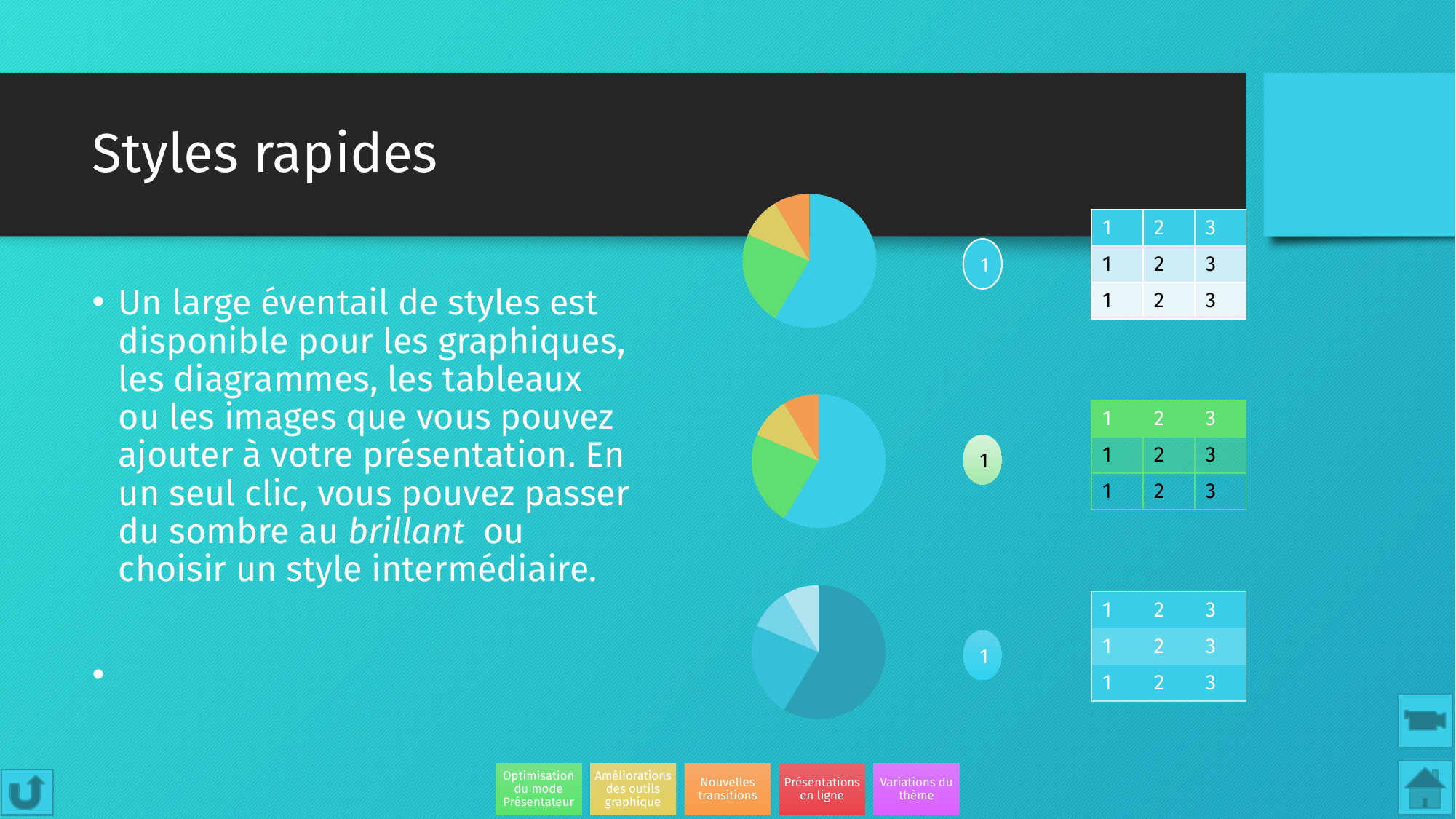

# Styles rapides
1
2
3

### Chart

| Category | Ventes |
|---|---|
| 1er trim. | 8.2 |
| 2e trim. | 3.2 |
| 3e trim. | 1.4 |
| 4e trim. | 1.2 |
| 1 | 2 | 3 |
| --- | --- | --- |
| 1 | 2 | 3 |
| 1 | 2 | 3 |
Un large éventail de styles est disponible pour les graphiques, les diagrammes, les tableaux ou les images que vous pouvez ajouter à votre présentation. En un seul clic, vous pouvez passer du sombre au brillant  ou choisir un style intermédiaire.

1
2
3

### Chart

| Category | Ventes |
|---|---|
| 1er trim. | 8.2 |
| 2e trim. | 3.2 |
| 3e trim. | 1.4 |
| 4e trim. | 1.2 |
| 1 | 2 | 3 |
| --- | --- | --- |
| 1 | 2 | 3 |
| 1 | 2 | 3 |
1
2
3

### Chart

| Category | Ventes |
|---|---|
| 1er trim. | 8.2 |
| 2e trim. | 3.2 |
| 3e trim. | 1.4 |
| 4e trim. | 1.2 |
| 1 | 2 | 3 |
| --- | --- | --- |
| 1 | 2 | 3 |
| 1 | 2 | 3 |